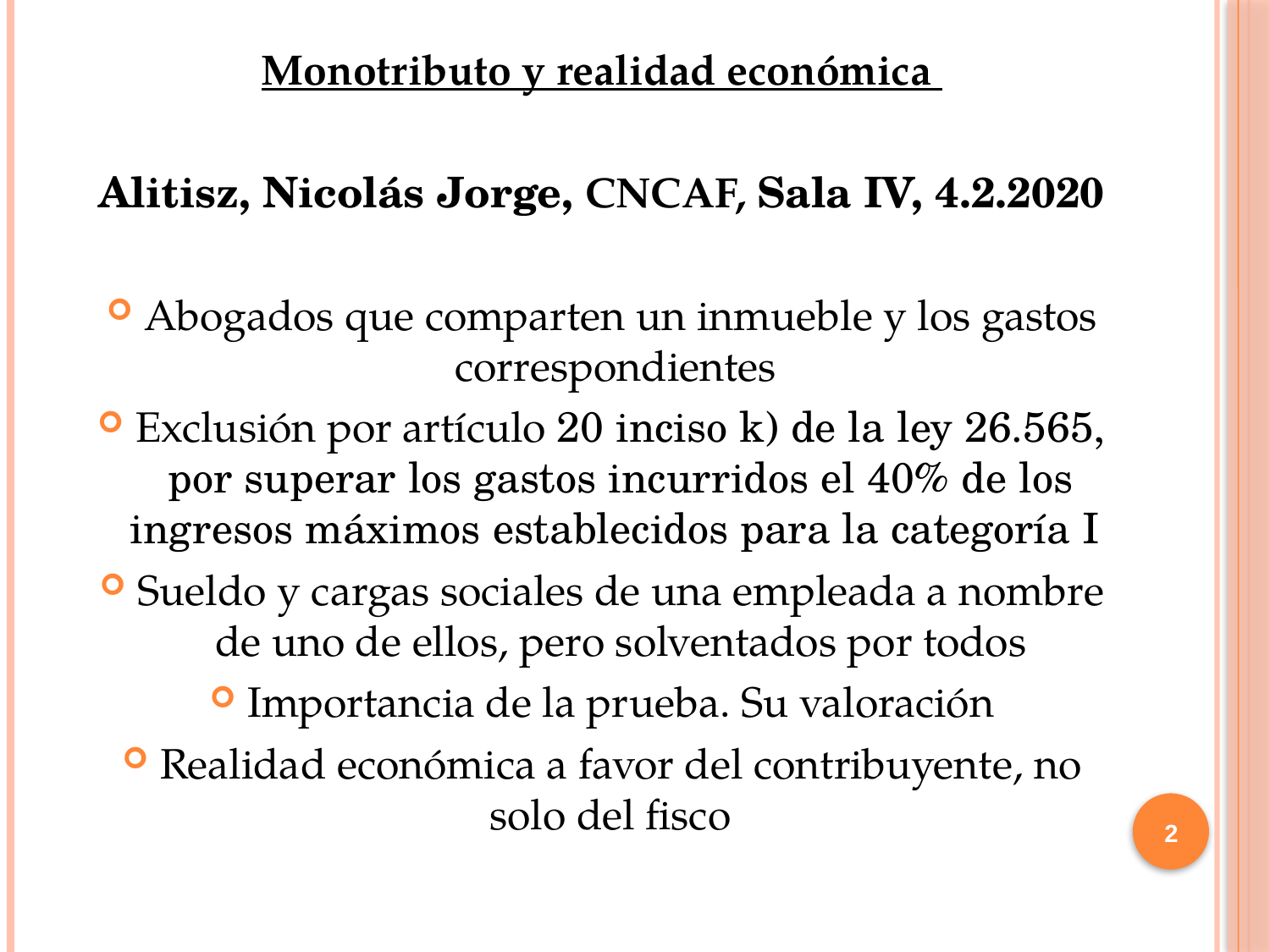

Monotributo y realidad económica

Alitisz, Nicolás Jorge, CNCAF, Sala IV, 4.2.2020

Abogados que comparten un inmueble y los gastos correspondientes
Exclusión por artículo 20 inciso k) de la ley 26.565, por superar los gastos incurridos el 40% de los ingresos máximos establecidos para la categoría I
Sueldo y cargas sociales de una empleada a nombre de uno de ellos, pero solventados por todos
Importancia de la prueba. Su valoración
Realidad económica a favor del contribuyente, no solo del fisco

2